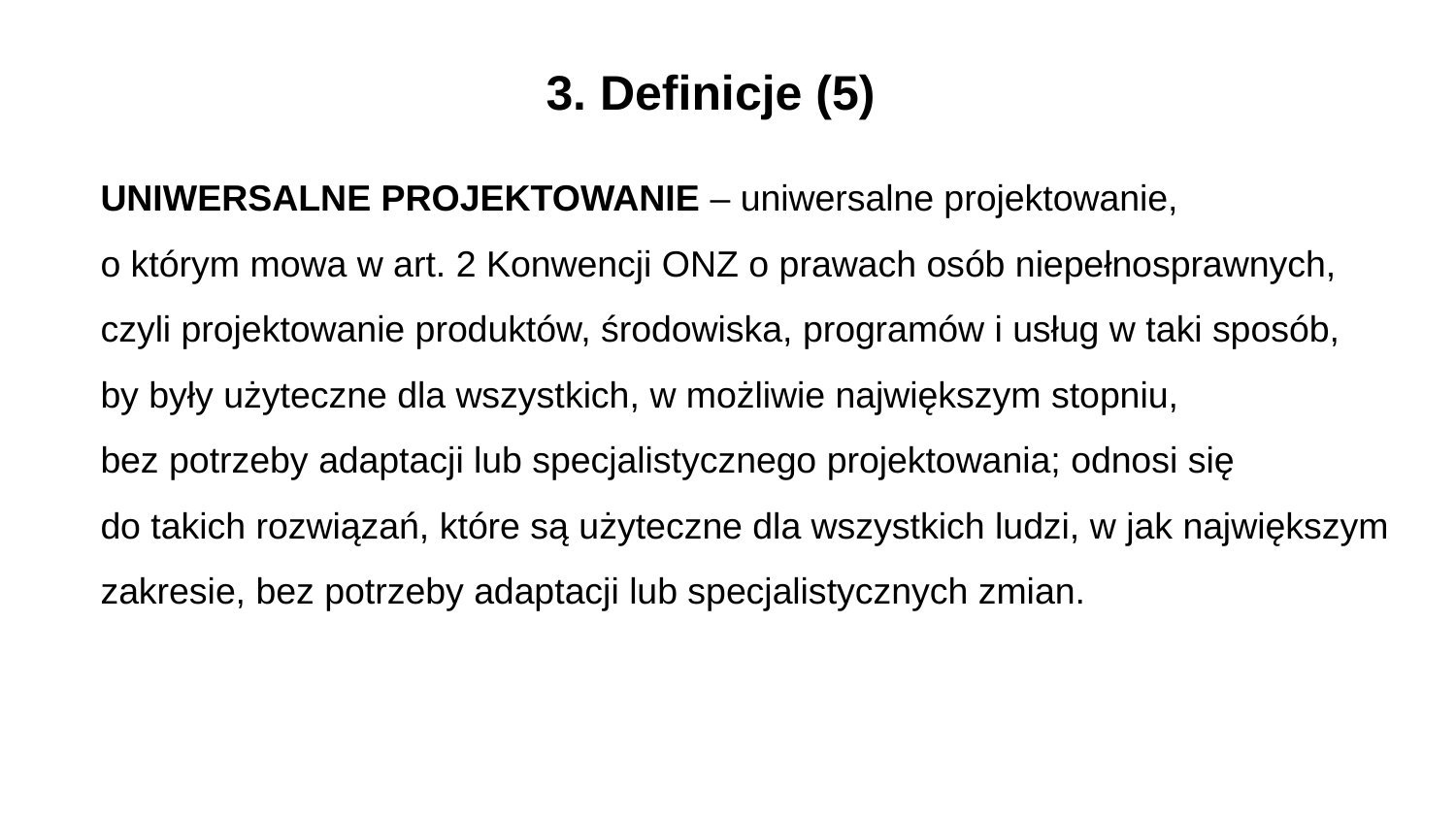

3. Definicje (5)
UNIWERSALNE PROJEKTOWANIE – uniwersalne projektowanie,
o którym mowa w art. 2 Konwencji ONZ o prawach osób niepełnosprawnych, czyli projektowanie produktów, środowiska, programów i usług w taki sposób,
by były użyteczne dla wszystkich, w możliwie największym stopniu,
bez potrzeby adaptacji lub specjalistycznego projektowania; odnosi się
do takich rozwiązań, które są użyteczne dla wszystkich ludzi, w jak największym zakresie, bez potrzeby adaptacji lub specjalistycznych zmian.